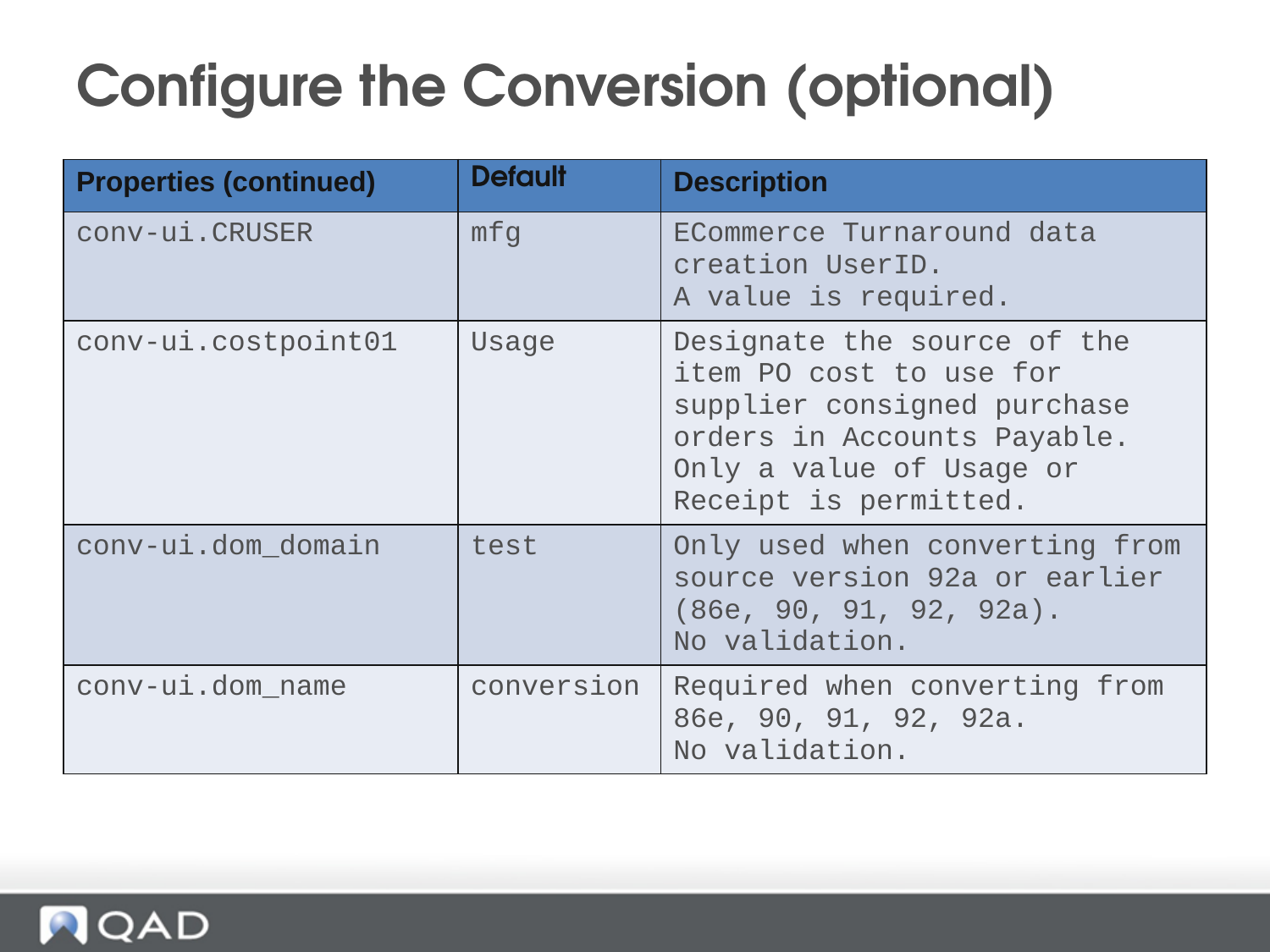

# Configure the Conversion (optional)
| Properties (continued) | Default | Description |
| --- | --- | --- |
| conv-ui.CRUSER | mfg | ECommerce Turnaround data creation UserID. A value is required. |
| conv-ui.costpoint01 | Usage | Designate the source of the item PO cost to use for supplier consigned purchase orders in Accounts Payable. Only a value of Usage or Receipt is permitted. |
| conv-ui.dom\_domain | test | Only used when converting from source version 92a or earlier (86e, 90, 91, 92, 92a). No validation. |
| conv-ui.dom\_name | conversion | Required when converting from 86e, 90, 91, 92, 92a. No validation. |